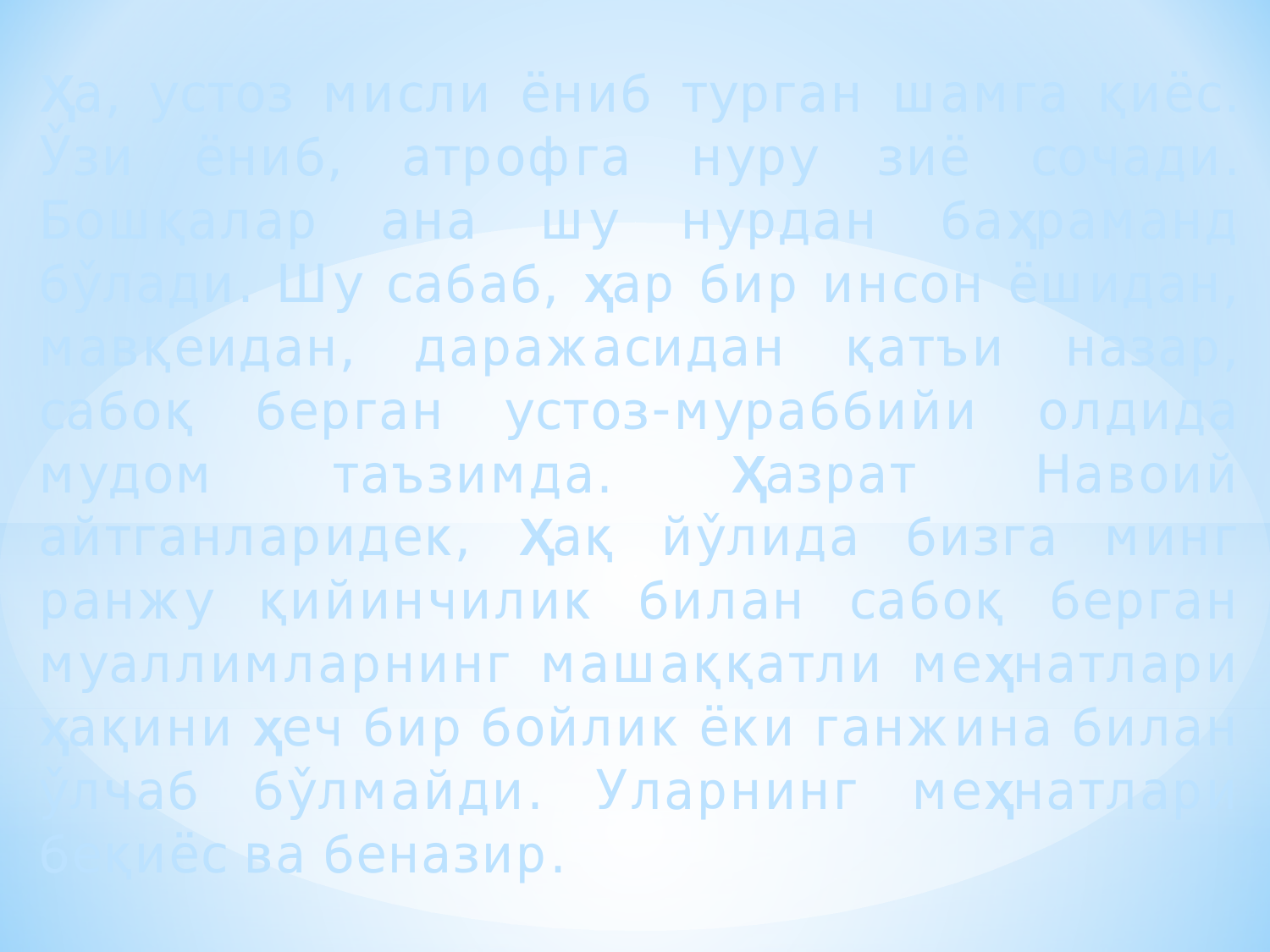

Ҳа, устоз мисли ёниб турган шамга қиёс. Ўзи ёниб, атрофга нуру зиё сочади. Бошқалар ана шу нурдан баҳраманд бўлади. Шу сабаб, ҳар бир инсон ёшидан, мавқеидан, даражасидан қатъи назар, сабоқ берган устоз-мураббийи олдида мудом таъзимда. Ҳазрат Навоий айтганларидек, Ҳақ йўлида бизга минг ранжу қийинчилик билан сабоқ берган муаллимларнинг машаққатли меҳнатлари ҳақини ҳеч бир бойлик ёки ганжина билан ўлчаб бўлмайди. Уларнинг меҳнатлари беқиёс ва беназир.